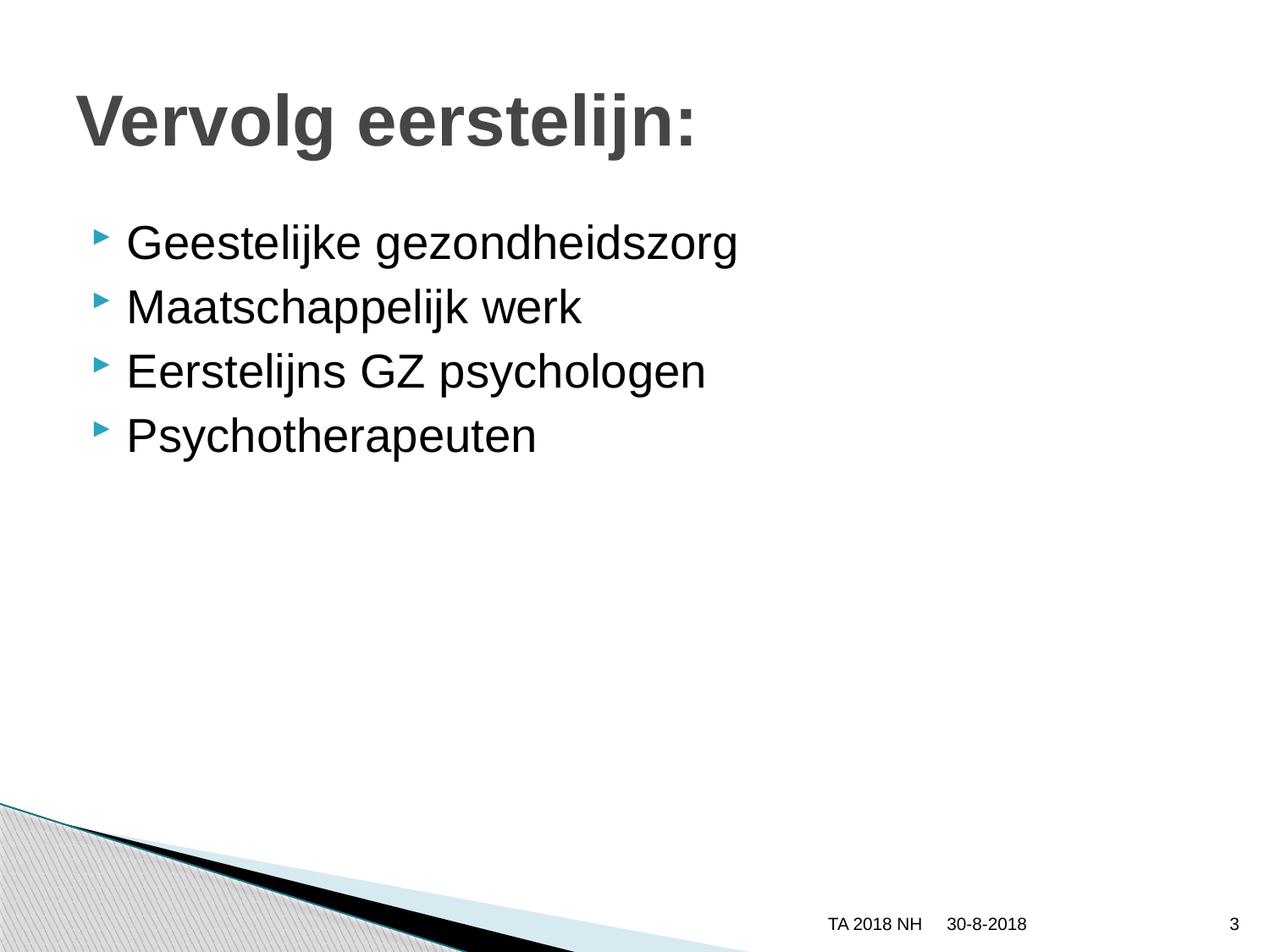

# Vervolg eerstelijn:
Geestelijke gezondheidszorg
Maatschappelijk werk
Eerstelijns GZ psychologen
Psychotherapeuten
TA 2018 NH
30-8-2018
3